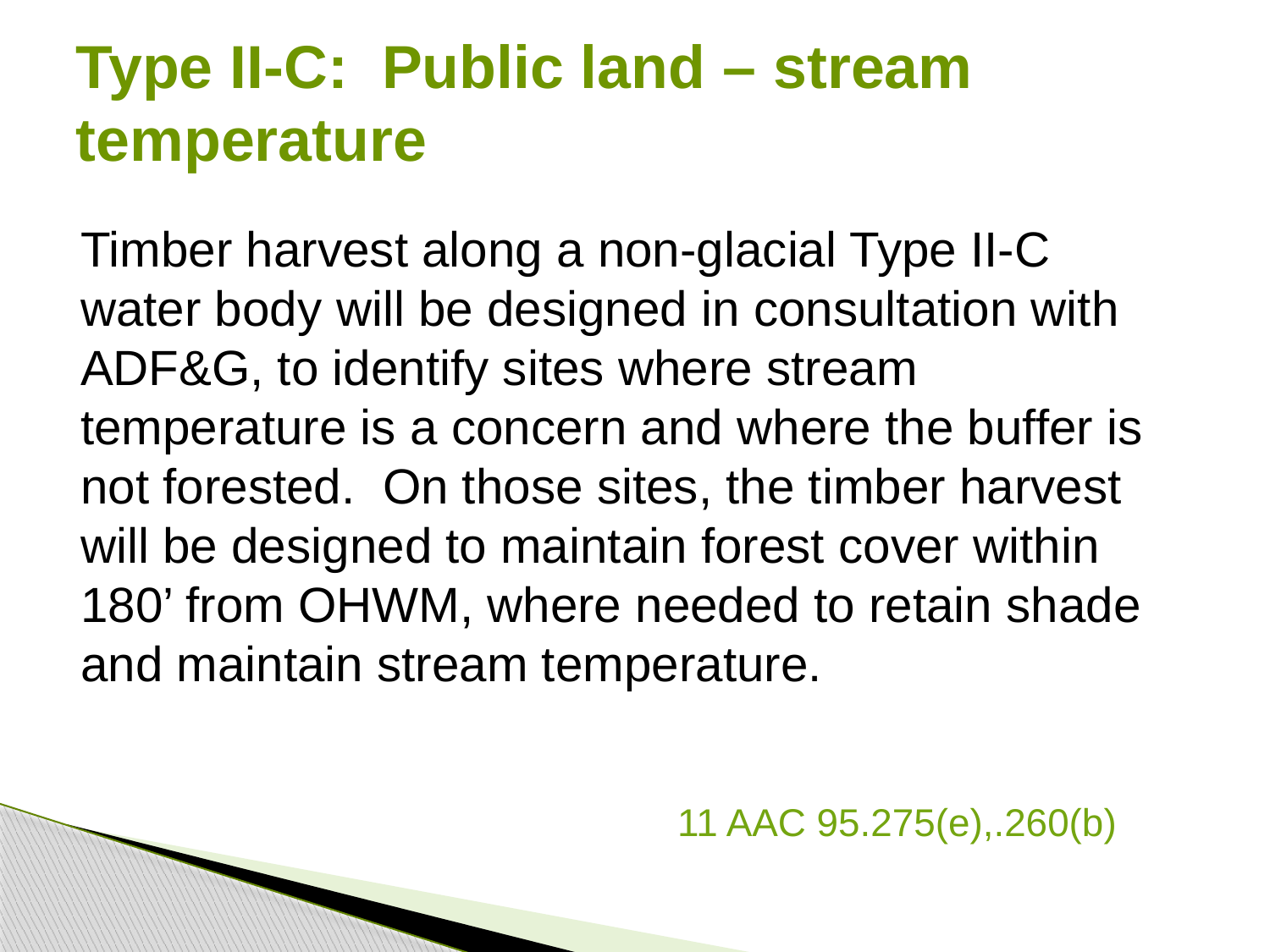

# Type II-C:  Public land – stream temperature
Timber harvest along a non-glacial Type II-C water body will be designed in consultation with ADF&G, to identify sites where stream temperature is a concern and where the buffer is not forested.  On those sites, the timber harvest will be designed to maintain forest cover within 180’ from OHWM, where needed to retain shade and maintain stream temperature.

				          11 AAC 95.275(e),.260(b)